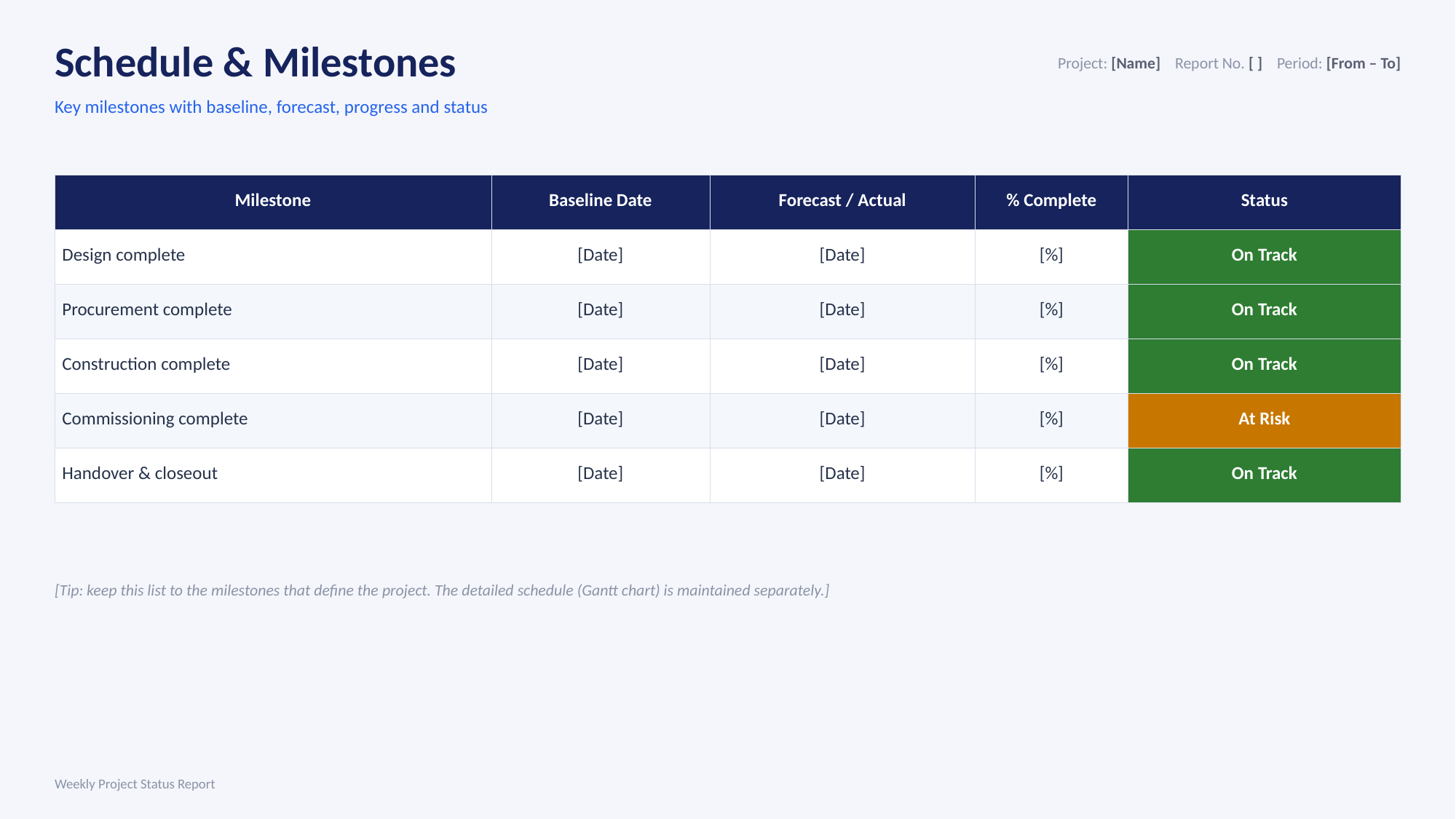

Schedule & Milestones
Project: [Name]    Report No. [ ]    Period: [From – To]
Key milestones with baseline, forecast, progress and status
| Milestone | Baseline Date | Forecast / Actual | % Complete | Status |
| --- | --- | --- | --- | --- |
| Design complete | [Date] | [Date] | [%] | On Track |
| Procurement complete | [Date] | [Date] | [%] | On Track |
| Construction complete | [Date] | [Date] | [%] | On Track |
| Commissioning complete | [Date] | [Date] | [%] | At Risk |
| Handover & closeout | [Date] | [Date] | [%] | On Track |
[Tip: keep this list to the milestones that define the project. The detailed schedule (Gantt chart) is maintained separately.]
Weekly Project Status Report